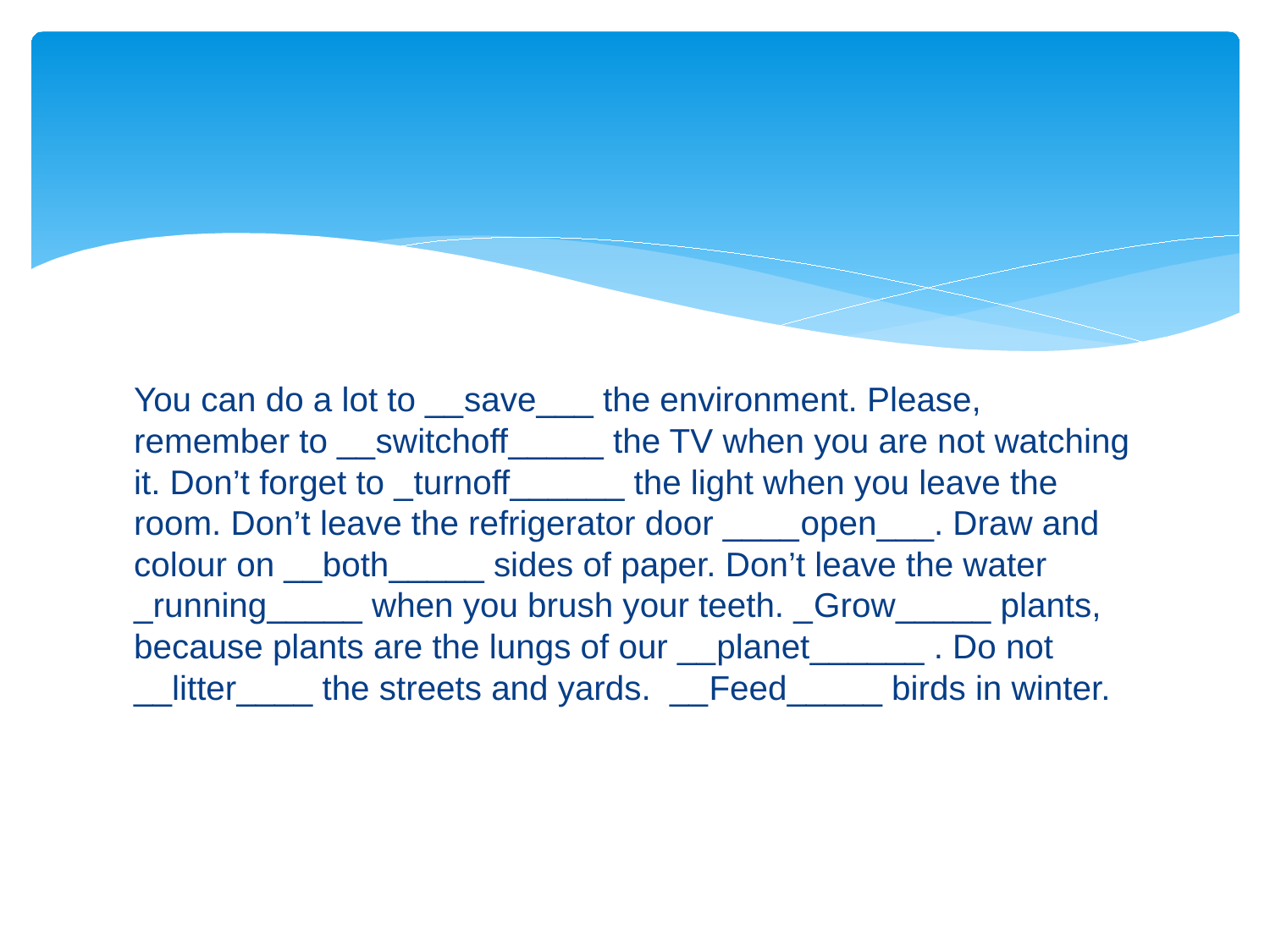

#
You can do a lot to __save___ the environment. Please, remember to __switchoff_____ the TV when you are not watching it. Don’t forget to _turnoff______ the light when you leave the room. Don’t leave the refrigerator door ____open___. Draw and colour on __both_____ sides of paper. Don’t leave the water _running_____ when you brush your teeth. _Grow_____ plants, because plants are the lungs of our __planet______ . Do not __litter____ the streets and yards.  __Feed_____ birds in winter.